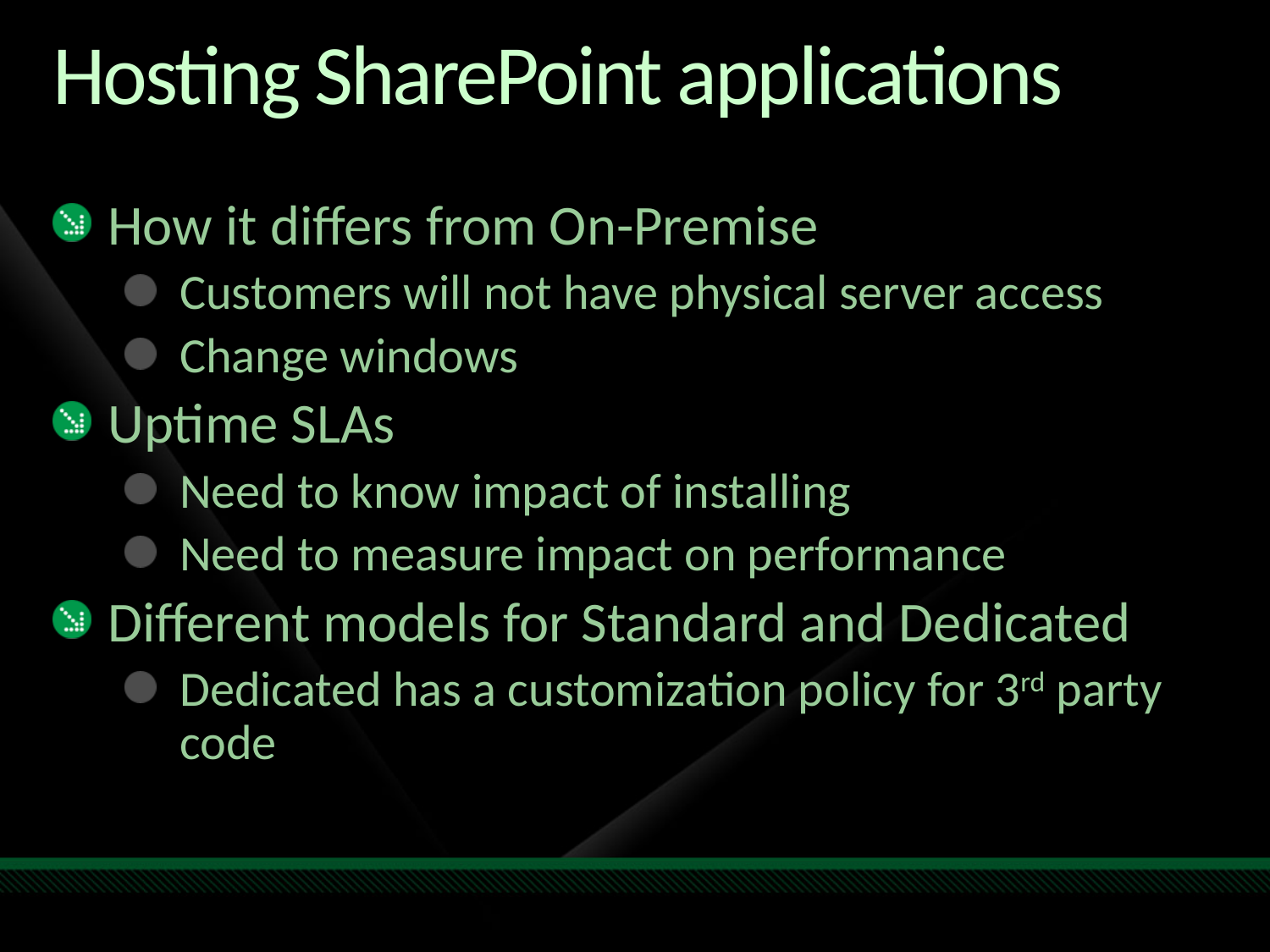

# Hosting SharePoint applications
How it differs from On-Premise
Customers will not have physical server access
Change windows
Uptime SLAs
Need to know impact of installing
Need to measure impact on performance
Different models for Standard and Dedicated
Dedicated has a customization policy for 3rd party code